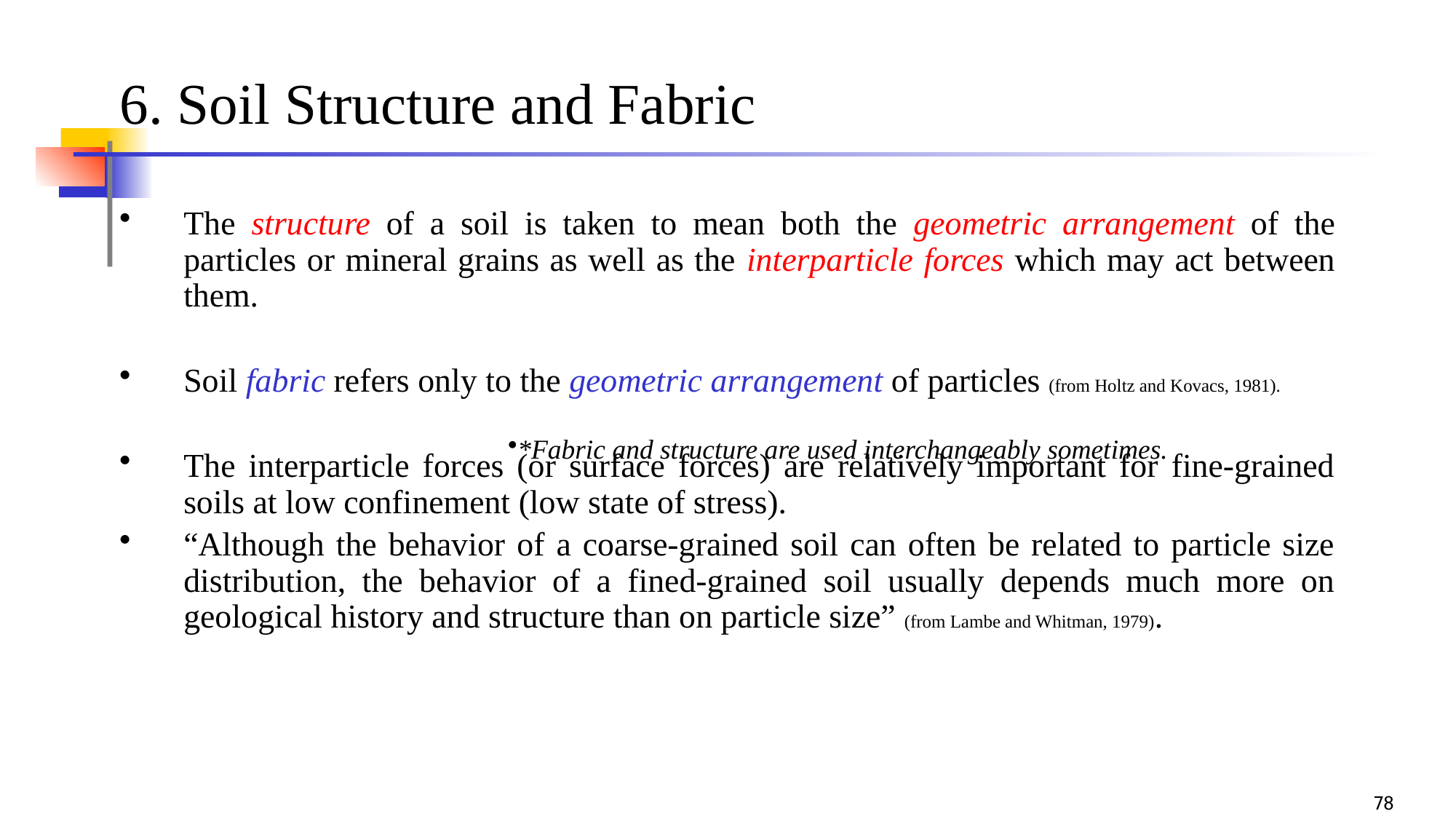

78
# 6. Soil Structure and Fabric
The structure of a soil is taken to mean both the geometric arrangement of the particles or mineral grains as well as the interparticle forces which may act between them.

Soil fabric refers only to the geometric arrangement of particles (from Holtz and Kovacs, 1981).

The interparticle forces (or surface forces) are relatively important for fine-grained soils at low confinement (low state of stress).
“Although the behavior of a coarse-grained soil can often be related to particle size distribution, the behavior of a fined-grained soil usually depends much more on geological history and structure than on particle size” (from Lambe and Whitman, 1979).
*Fabric and structure are used interchangeably sometimes.